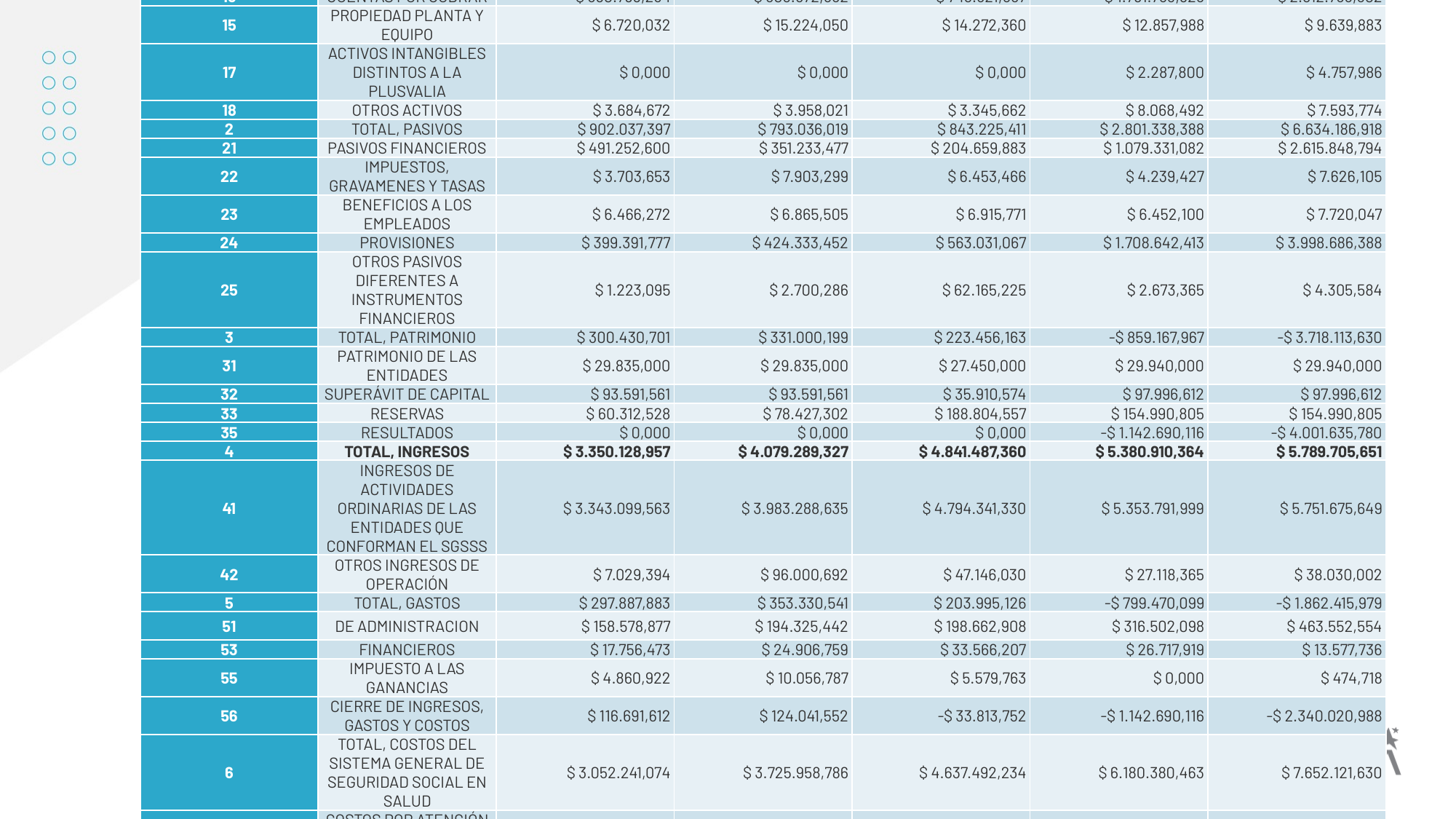

| Código concepto | Denominación | 2021 | 2022 | 2023 | 2024 | 2025 |
| --- | --- | --- | --- | --- | --- | --- |
| 1 | TOTAL, ACTIVOS | $ 1.202.468,098 | $ 1.124.036,218 | $ 1.066.681,574 | $ 1.942.170,421 | $ 2.916.073,288 |
| 11 | EFECTIVO Y EQUIVALENTES AL EFECTIVO | $ 601.264,130 | $ 456.181,595 | $ 229.341,985 | $ 127.202,216 | $ 81.326,144 |
| 13 | CUENTAS POR COBRAR | $ 590.799,264 | $ 608.672,552 | $ 748.521,567 | $ 1.791.753,925 | $ 2.812.755,502 |
| 15 | PROPIEDAD PLANTA Y EQUIPO | $ 6.720,032 | $ 15.224,050 | $ 14.272,360 | $ 12.857,988 | $ 9.639,883 |
| 17 | ACTIVOS INTANGIBLES DISTINTOS A LA PLUSVALIA | $ 0,000 | $ 0,000 | $ 0,000 | $ 2.287,800 | $ 4.757,986 |
| 18 | OTROS ACTIVOS | $ 3.684,672 | $ 3.958,021 | $ 3.345,662 | $ 8.068,492 | $ 7.593,774 |
| 2 | TOTAL, PASIVOS | $ 902.037,397 | $ 793.036,019 | $ 843.225,411 | $ 2.801.338,388 | $ 6.634.186,918 |
| 21 | PASIVOS FINANCIEROS | $ 491.252,600 | $ 351.233,477 | $ 204.659,883 | $ 1.079.331,082 | $ 2.615.848,794 |
| 22 | IMPUESTOS, GRAVAMENES Y TASAS | $ 3.703,653 | $ 7.903,299 | $ 6.453,466 | $ 4.239,427 | $ 7.626,105 |
| 23 | BENEFICIOS A LOS EMPLEADOS | $ 6.466,272 | $ 6.865,505 | $ 6.915,771 | $ 6.452,100 | $ 7.720,047 |
| 24 | PROVISIONES | $ 399.391,777 | $ 424.333,452 | $ 563.031,067 | $ 1.708.642,413 | $ 3.998.686,388 |
| 25 | OTROS PASIVOS DIFERENTES A INSTRUMENTOS FINANCIEROS | $ 1.223,095 | $ 2.700,286 | $ 62.165,225 | $ 2.673,365 | $ 4.305,584 |
| 3 | TOTAL, PATRIMONIO | $ 300.430,701 | $ 331.000,199 | $ 223.456,163 | -$ 859.167,967 | -$ 3.718.113,630 |
| 31 | PATRIMONIO DE LAS ENTIDADES | $ 29.835,000 | $ 29.835,000 | $ 27.450,000 | $ 29.940,000 | $ 29.940,000 |
| 32 | SUPERÁVIT DE CAPITAL | $ 93.591,561 | $ 93.591,561 | $ 35.910,574 | $ 97.996,612 | $ 97.996,612 |
| 33 | RESERVAS | $ 60.312,528 | $ 78.427,302 | $ 188.804,557 | $ 154.990,805 | $ 154.990,805 |
| 35 | RESULTADOS | $ 0,000 | $ 0,000 | $ 0,000 | -$ 1.142.690,116 | -$ 4.001.635,780 |
| 4 | TOTAL, INGRESOS | $ 3.350.128,957 | $ 4.079.289,327 | $ 4.841.487,360 | $ 5.380.910,364 | $ 5.789.705,651 |
| 41 | INGRESOS DE ACTIVIDADES ORDINARIAS DE LAS ENTIDADES QUE CONFORMAN EL SGSSS | $ 3.343.099,563 | $ 3.983.288,635 | $ 4.794.341,330 | $ 5.353.791,999 | $ 5.751.675,649 |
| 42 | OTROS INGRESOS DE OPERACIÓN | $ 7.029,394 | $ 96.000,692 | $ 47.146,030 | $ 27.118,365 | $ 38.030,002 |
| 5 | TOTAL, GASTOS | $ 297.887,883 | $ 353.330,541 | $ 203.995,126 | -$ 799.470,099 | -$ 1.862.415,979 |
| 51 | DE ADMINISTRACION | $ 158.578,877 | $ 194.325,442 | $ 198.662,908 | $ 316.502,098 | $ 463.552,554 |
| 53 | FINANCIEROS | $ 17.756,473 | $ 24.906,759 | $ 33.566,207 | $ 26.717,919 | $ 13.577,736 |
| 55 | IMPUESTO A LAS GANANCIAS | $ 4.860,922 | $ 10.056,787 | $ 5.579,763 | $ 0,000 | $ 474,718 |
| 56 | CIERRE DE INGRESOS, GASTOS Y COSTOS | $ 116.691,612 | $ 124.041,552 | -$ 33.813,752 | -$ 1.142.690,116 | -$ 2.340.020,988 |
| 6 | TOTAL, COSTOS DEL SISTEMA GENERAL DE SEGURIDAD SOCIAL EN SALUD | $ 3.052.241,074 | $ 3.725.958,786 | $ 4.637.492,234 | $ 6.180.380,463 | $ 7.652.121,630 |
| 61 | COSTOS POR ATENCIÓN EN SALUD | $ 3.052.241,074 | $ 3.725.958,786 | $ 4.637.492,234 | $ 6.180.380,463 | $ 7.652.121,630 |

18